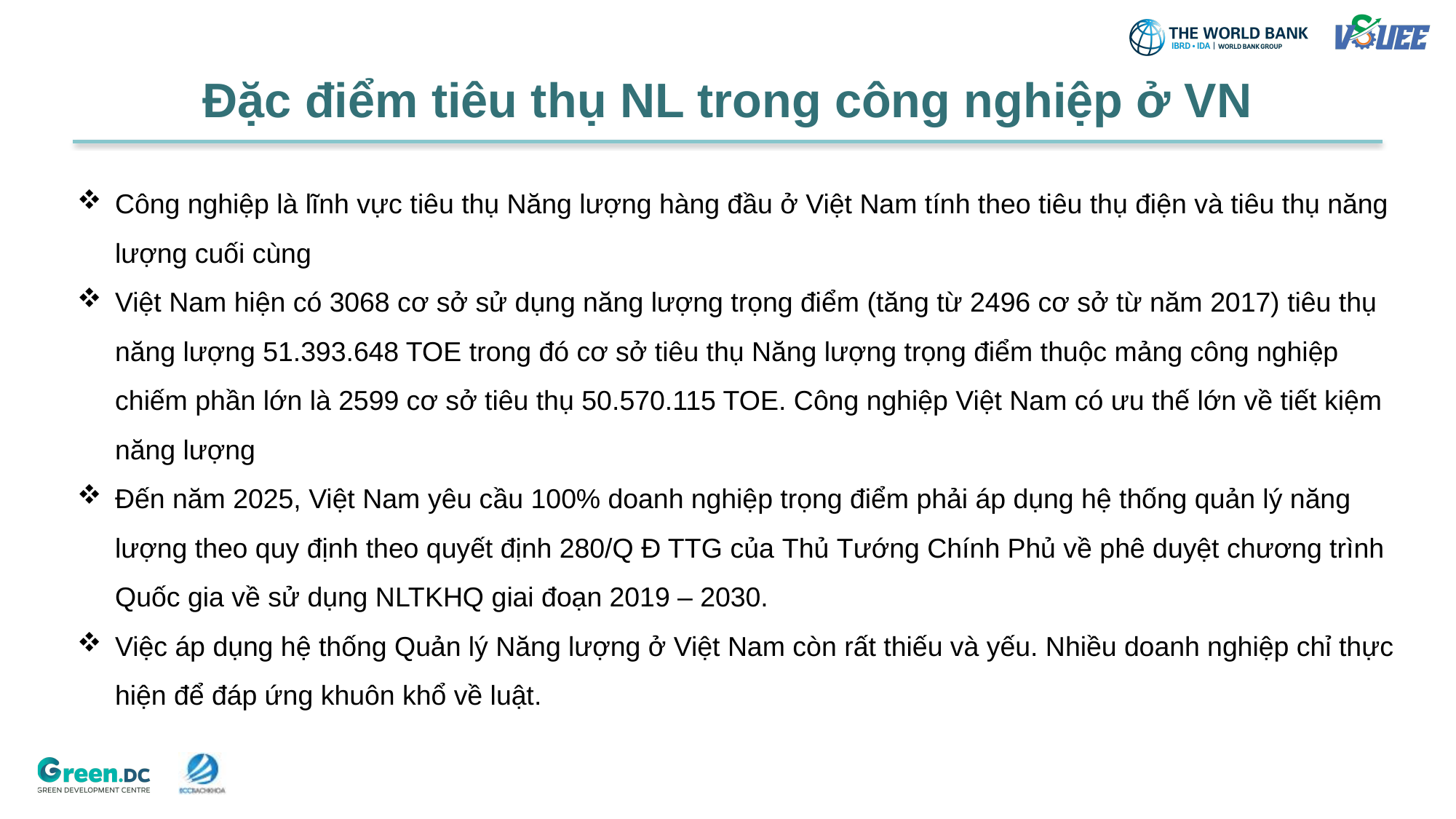

# Đặc điểm tiêu thụ NL trong công nghiệp ở VN
Công nghiệp là lĩnh vực tiêu thụ Năng lượng hàng đầu ở Việt Nam tính theo tiêu thụ điện và tiêu thụ năng lượng cuối cùng
Việt Nam hiện có 3068 cơ sở sử dụng năng lượng trọng điểm (tăng từ 2496 cơ sở từ năm 2017) tiêu thụ năng lượng 51.393.648 TOE trong đó cơ sở tiêu thụ Năng lượng trọng điểm thuộc mảng công nghiệp chiếm phần lớn là 2599 cơ sở tiêu thụ 50.570.115 TOE. Công nghiệp Việt Nam có ưu thế lớn về tiết kiệm năng lượng
Đến năm 2025, Việt Nam yêu cầu 100% doanh nghiệp trọng điểm phải áp dụng hệ thống quản lý năng lượng theo quy định theo quyết định 280/Q Đ TTG của Thủ Tướng Chính Phủ về phê duyệt chương trình Quốc gia về sử dụng NLTKHQ giai đoạn 2019 – 2030.
Việc áp dụng hệ thống Quản lý Năng lượng ở Việt Nam còn rất thiếu và yếu. Nhiều doanh nghiệp chỉ thực hiện để đáp ứng khuôn khổ về luật.